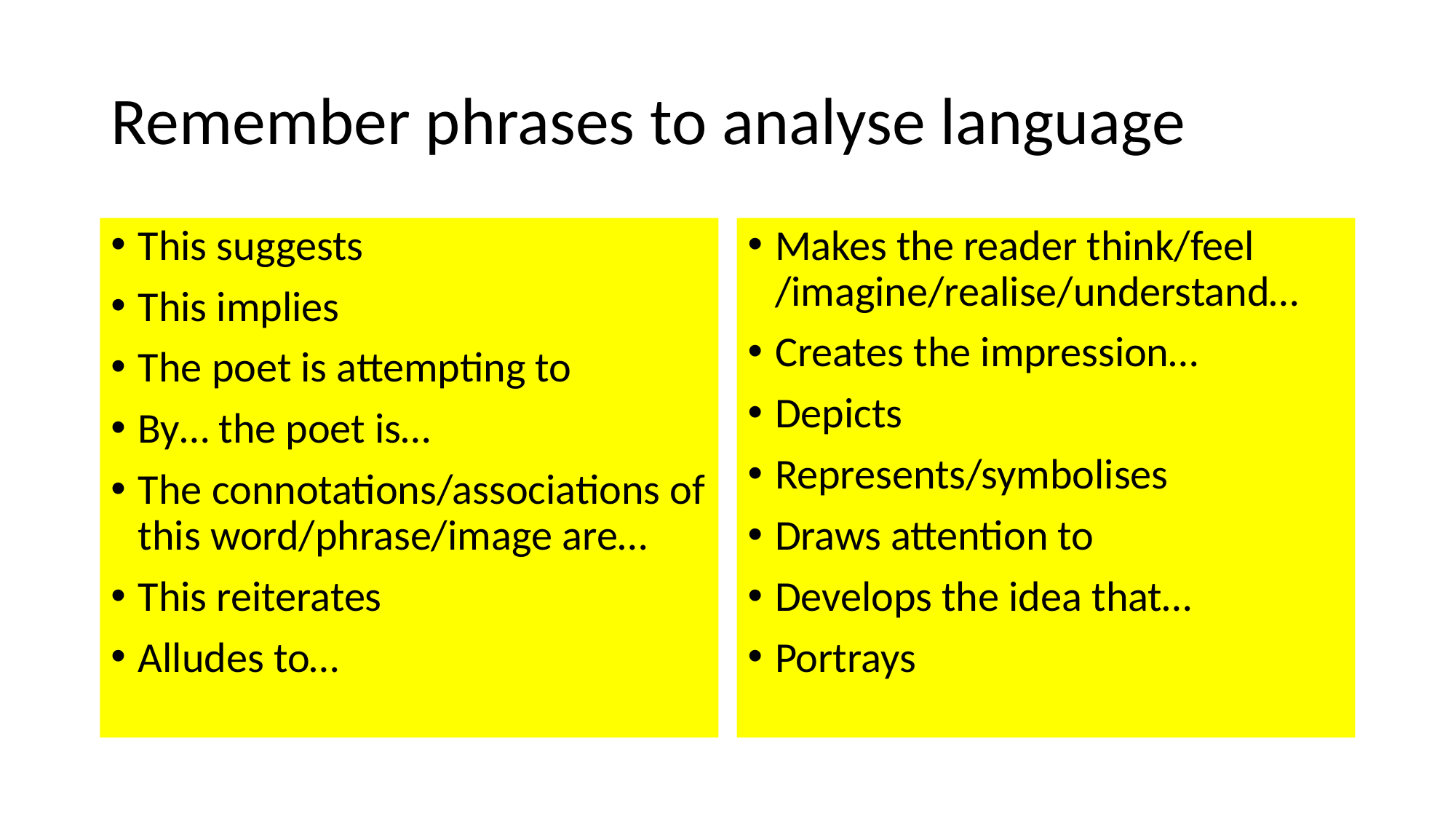

# Remember phrases to analyse language
This suggests
This implies
The poet is attempting to
By… the poet is…
The connotations/associations of this word/phrase/image are…
This reiterates
Alludes to…
Makes the reader think/feel /imagine/realise/understand…
Creates the impression…
Depicts
Represents/symbolises
Draws attention to
Develops the idea that…
Portrays